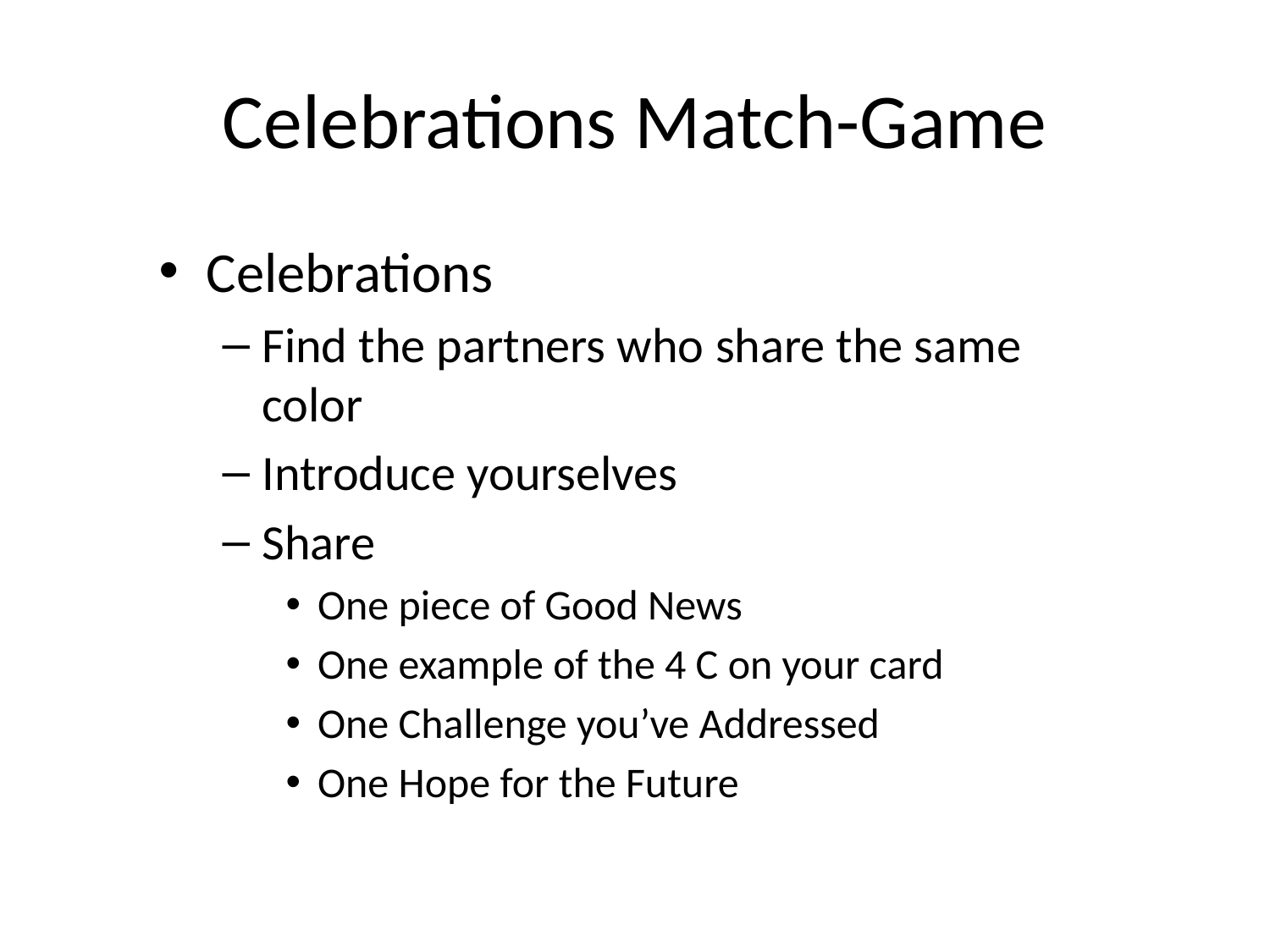

# Celebrations Match-Game
Celebrations
Find the partners who share the same color
Introduce yourselves
Share
One piece of Good News
One example of the 4 C on your card
One Challenge you’ve Addressed
One Hope for the Future